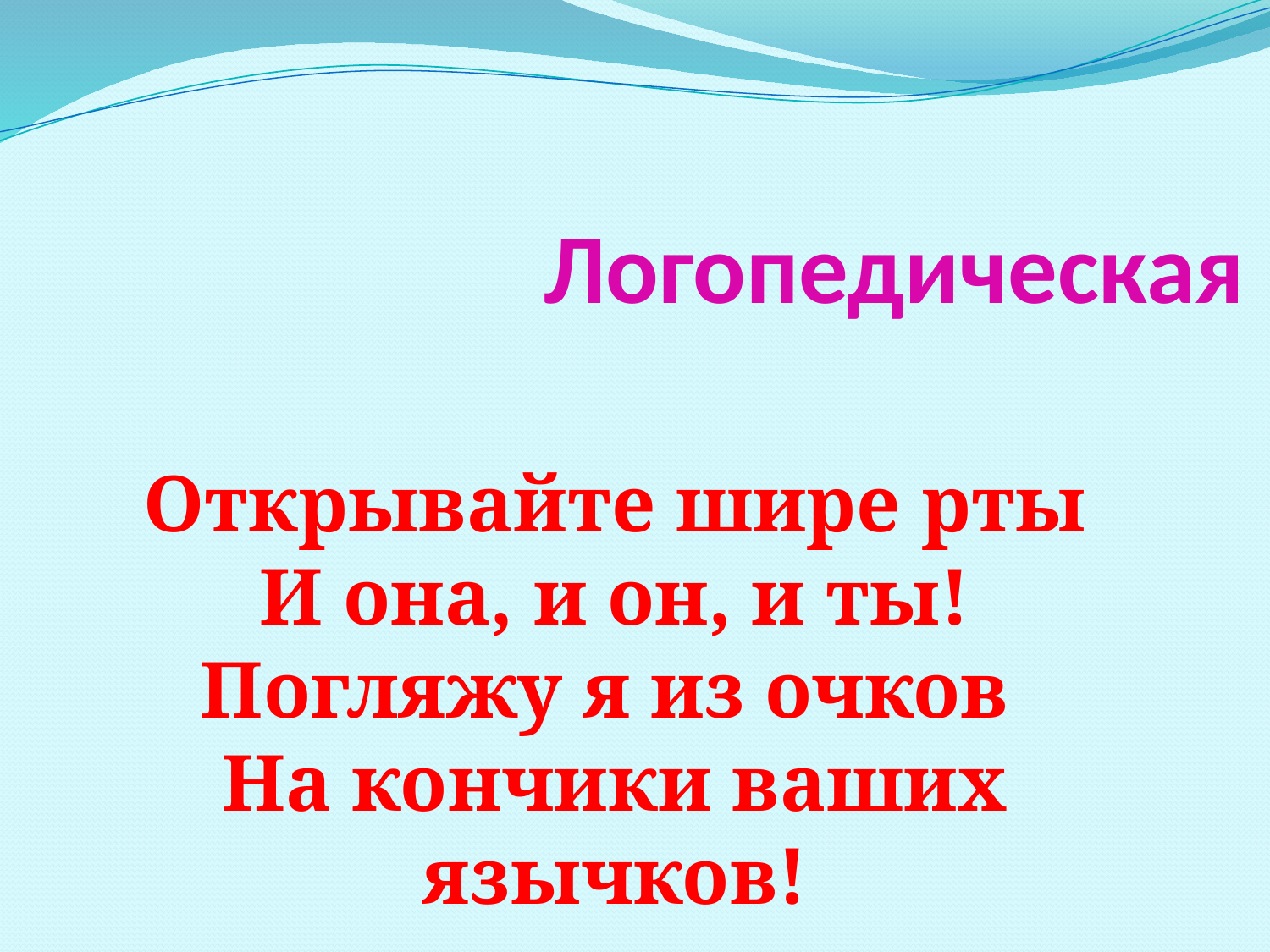

# Логопедическая
Открывайте шире рты
И она, и он, и ты!
Погляжу я из очков
На кончики ваших язычков!